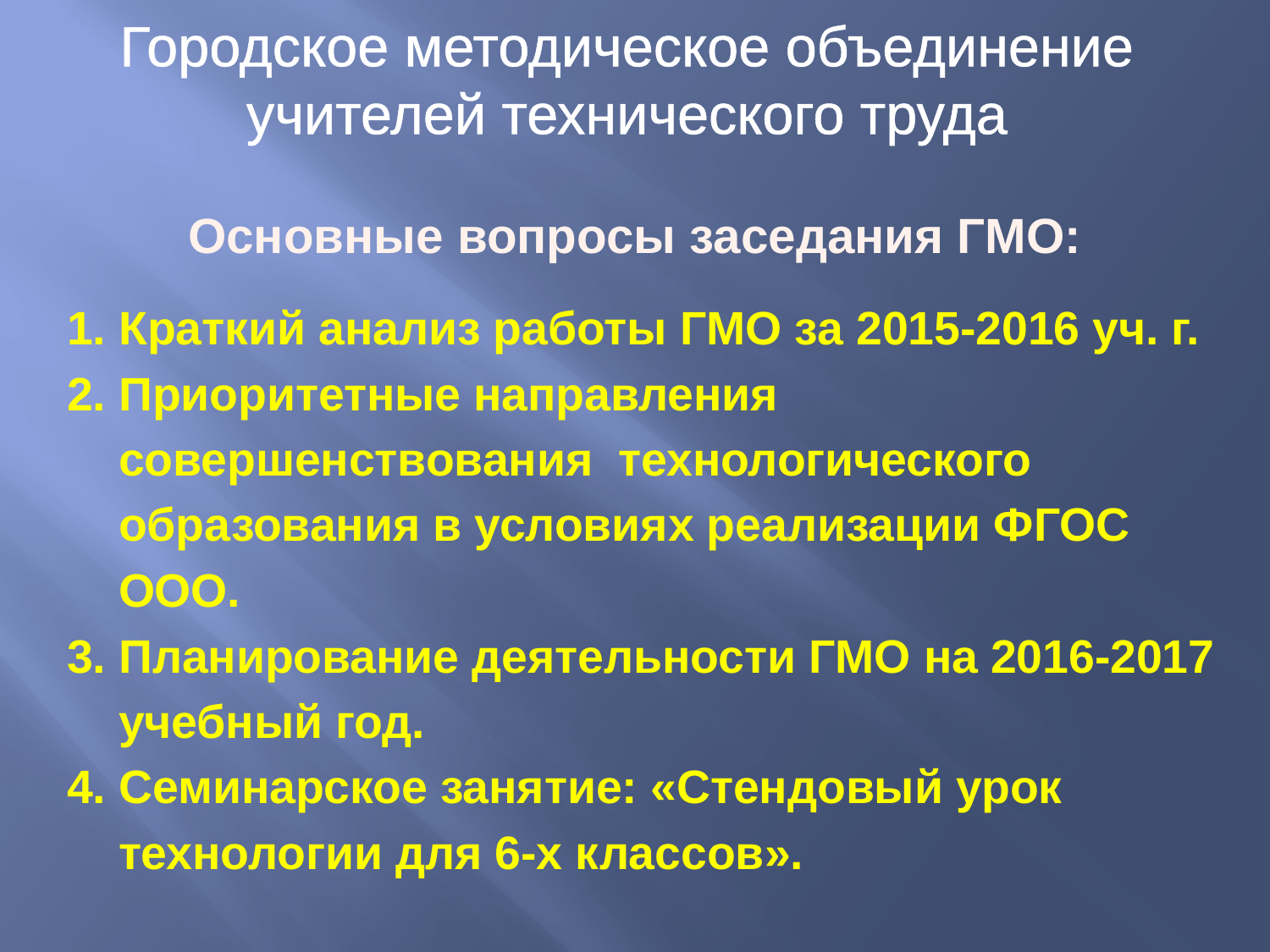

# Городское методическое объединение учителей технического труда Основные вопросы заседания ГМО:
1. Краткий анализ работы ГМО за 2015-2016 уч. г.
2. Приоритетные направления
    совершенствования  технологического
    образования в условиях реализации ФГОС
    ООО.
3. Планирование деятельности ГМО на 2016-2017
    учебный год.
4. Семинарское занятие: «Стендовый урок
    технологии для 6-х классов».